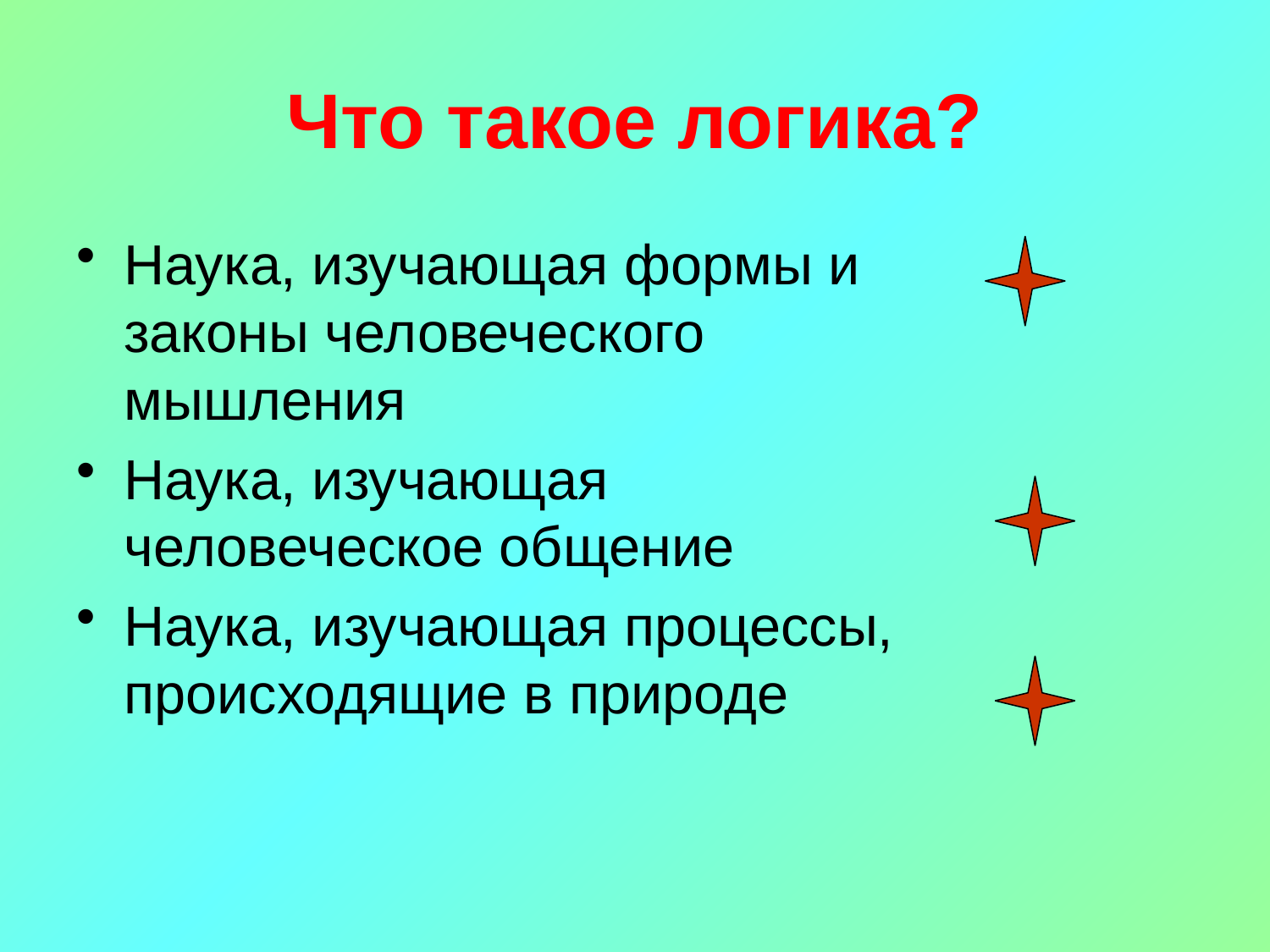

# Что такое логика?
Наука, изучающая формы и законы человеческого мышления
Наука, изучающая человеческое общение
Наука, изучающая процессы, происходящие в природе